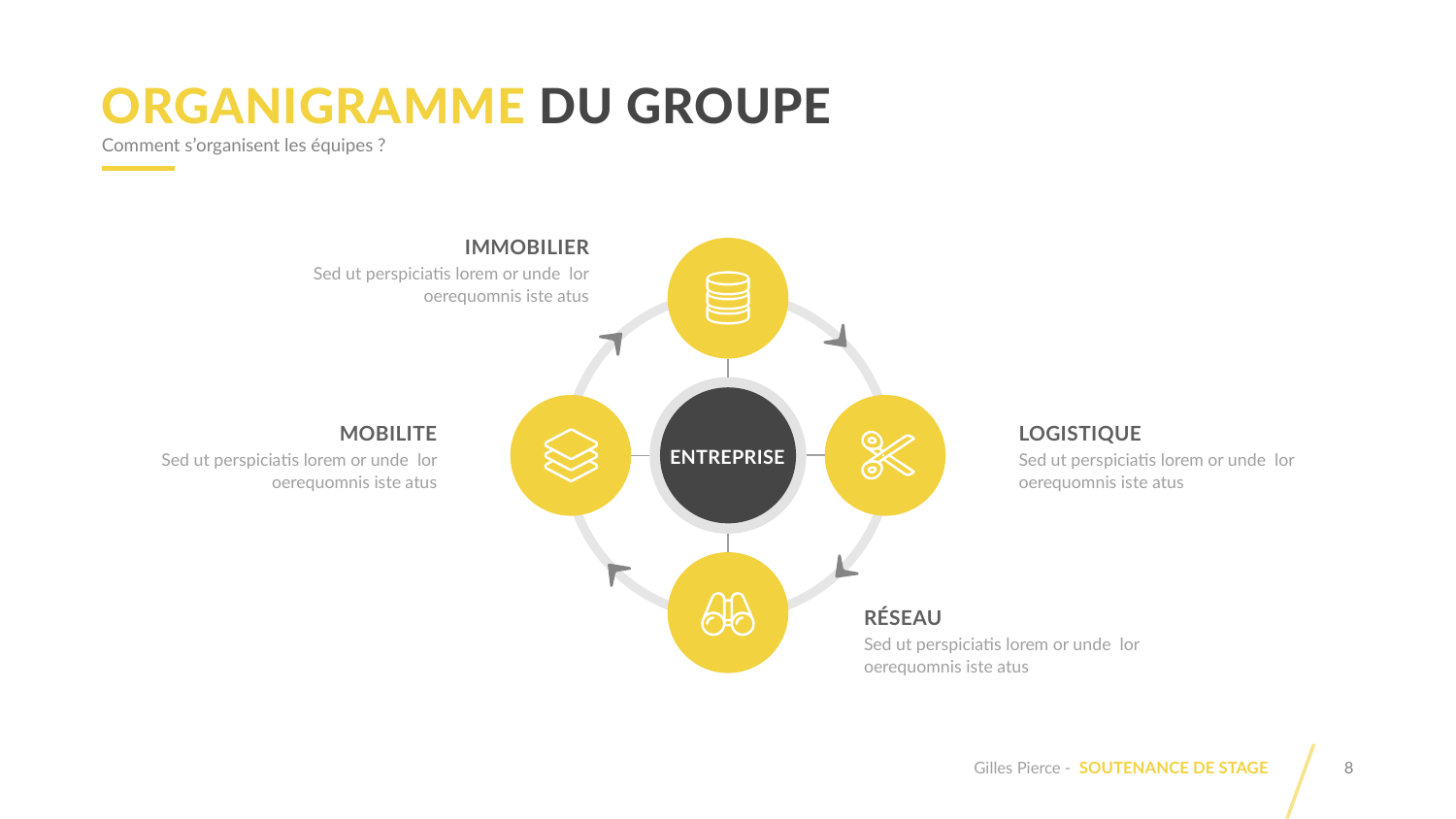

organigramme du groupe
Comment s’organisent les équipes ?
immobilier
Sed ut perspiciatis lorem or unde  lor oerequomnis iste atus

entreprise

mobilite
Sed ut perspiciatis lorem or unde  lor oerequomnis iste atus
logistique
Sed ut perspiciatis lorem or unde  lor oerequomnis iste atus
réseau
Sed ut perspiciatis lorem or unde  lor oerequomnis iste atus